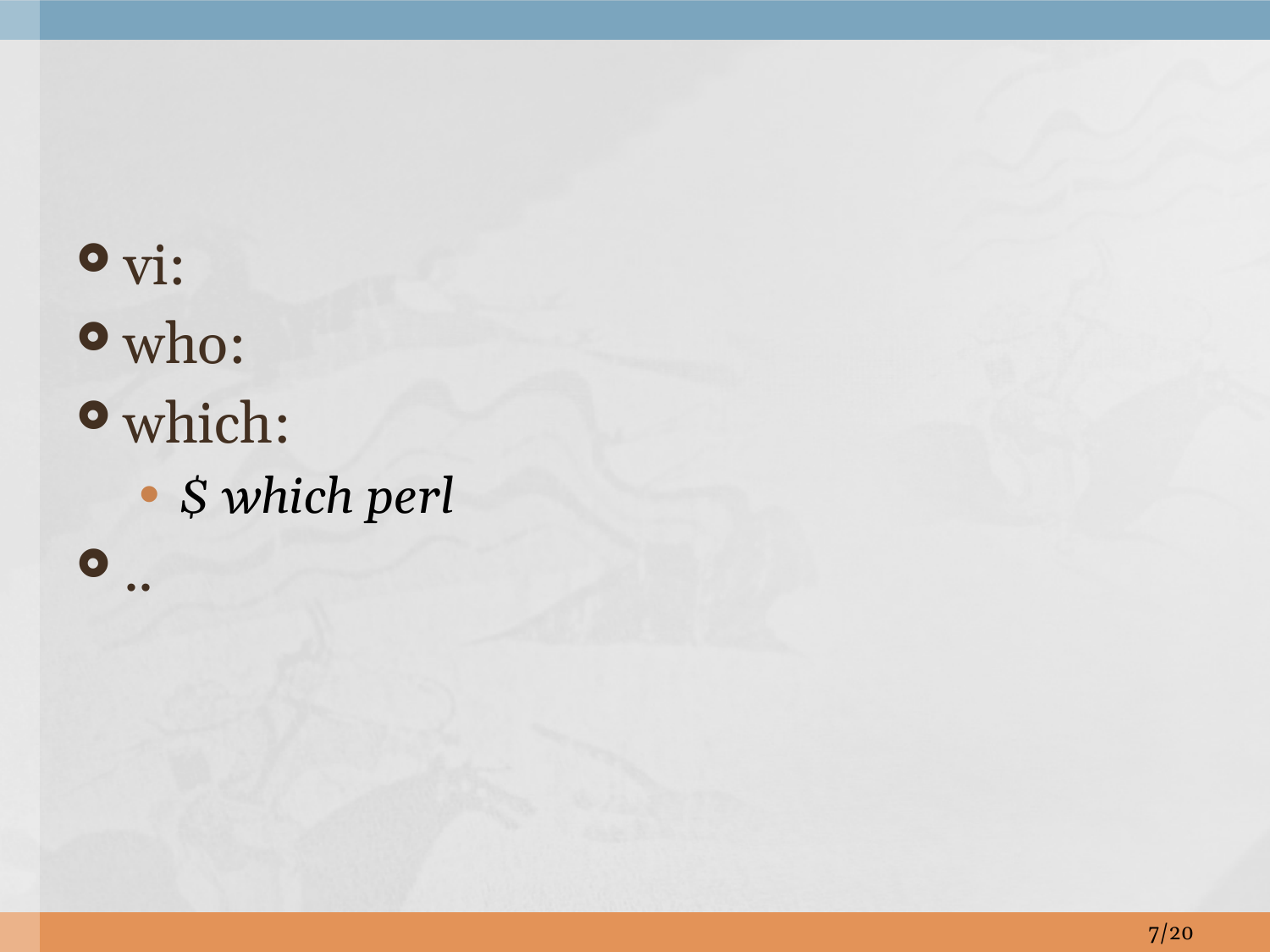

vi:
who:
which:
$ which perl
..
7/20